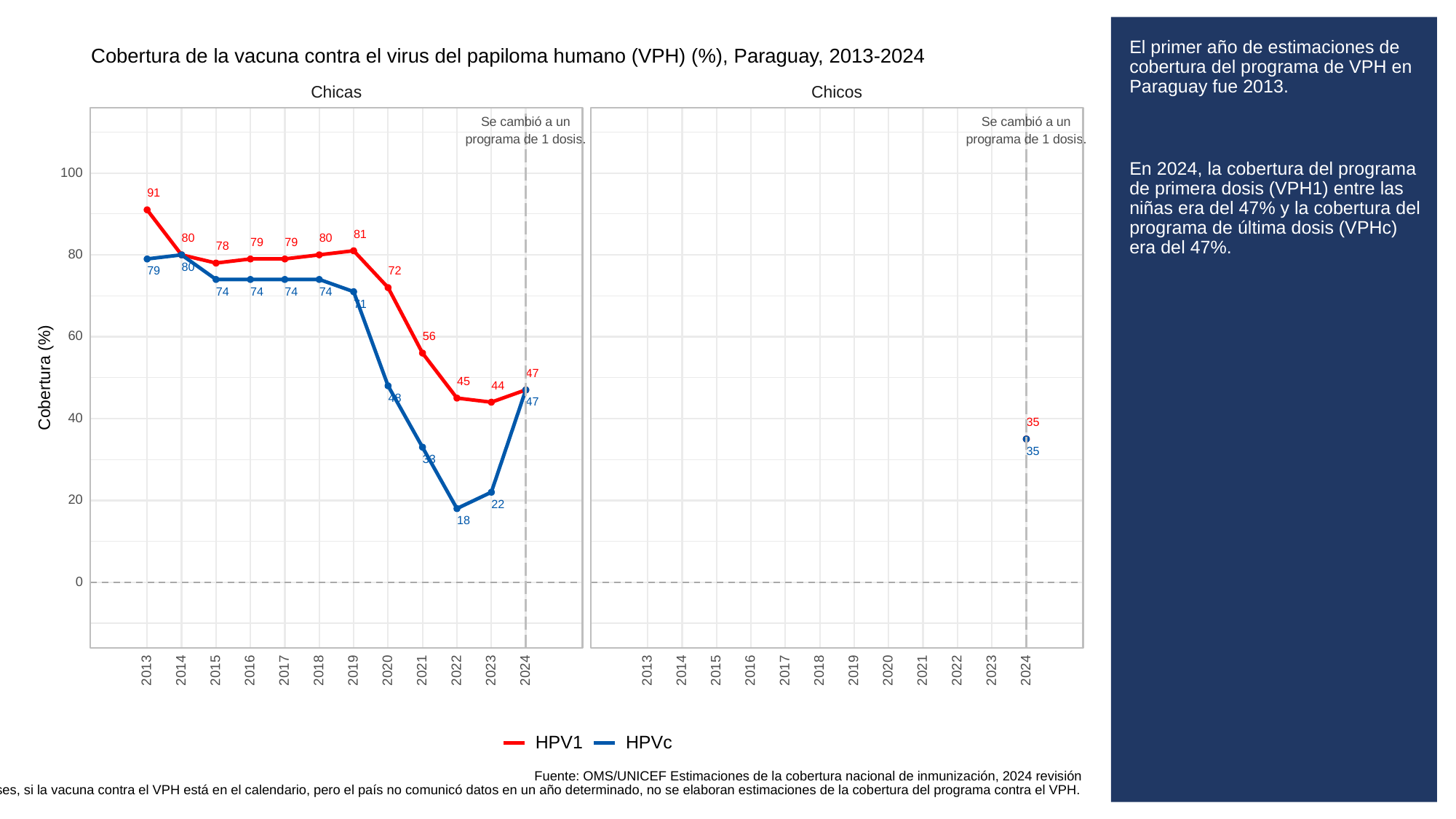

# El primer año de estimaciones de cobertura del programa de VPH en Paraguay fue 2013.

En 2024, la cobertura del programa de primera dosis (VPH1) entre las niñas era del 47% y la cobertura del programa de última dosis (VPHc) era del 47%.

Cobertura de la vacuna contra el virus del papiloma humano (VPH) (%), Paraguay, 2013-2024
Chicas
Chicos

Se cambió a un
Se cambió a un

programa de 1 dosis.
programa de 1 dosis.
100

91

81
80
80
79
79
78

80

80
72
79

74
74
74
74

71
60
56

47
Cobertura (%)
45

44

48

47

40
35

35
33

20

22

18

0

2013
2023
2013
2023
2014
2015
2016
2017
2018
2019
2020
2021
2022
2024
2014
2015
2016
2017
2018
2019
2020
2021
2022
2024
HPVc
HPV1

Fuente: OMS/UNICEF Estimaciones de la cobertura nacional de inmunización, 2024 revisión
Para algunos países, si la vacuna contra el VPH está en el calendario, pero el país no comunicó datos en un año determinado, no se elaboran estimaciones de la cobertura del programa contra el VPH.